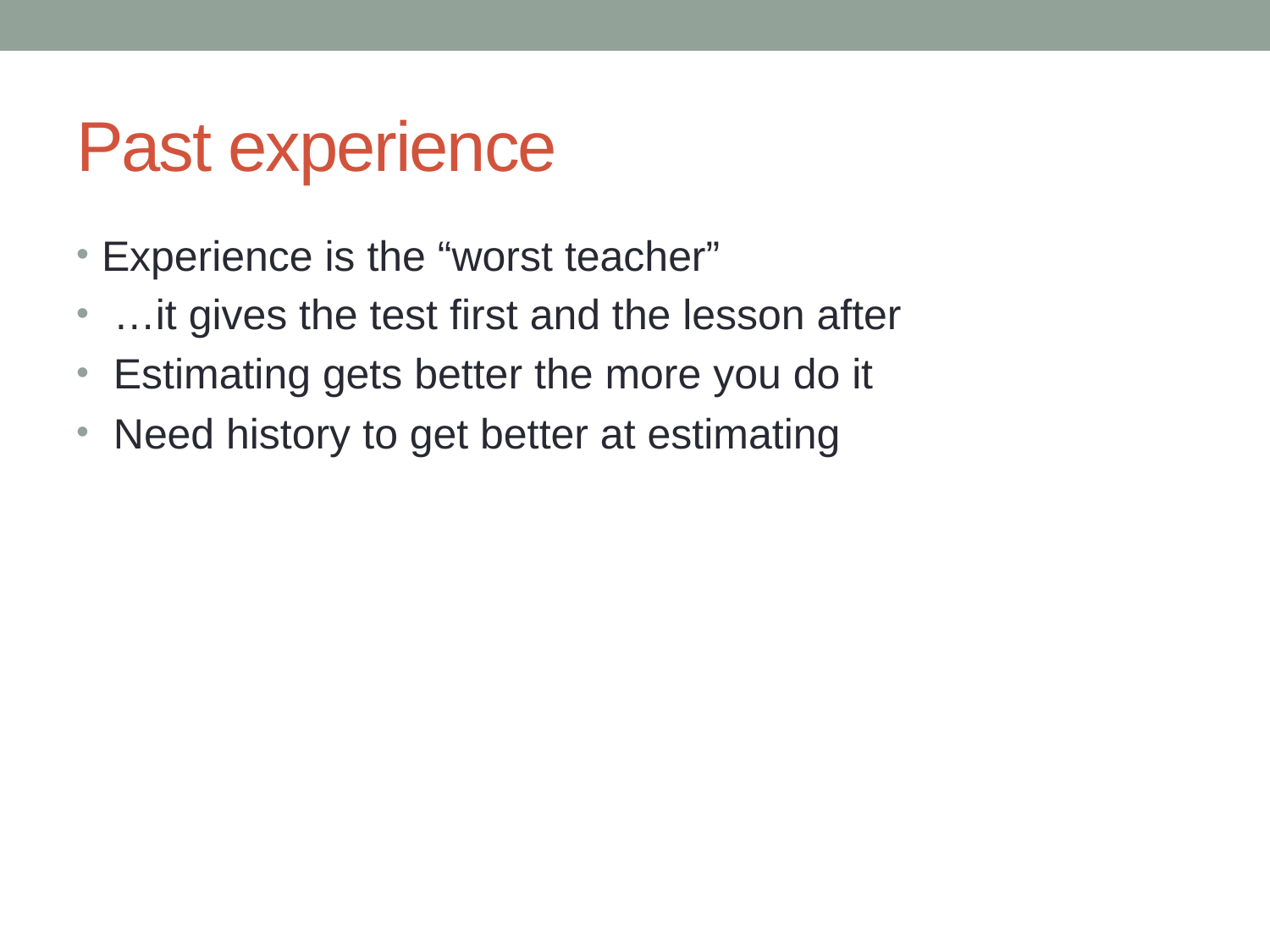

# Past experience
Experience is the “worst teacher”
 …it gives the test first and the lesson after
 Estimating gets better the more you do it
 Need history to get better at estimating